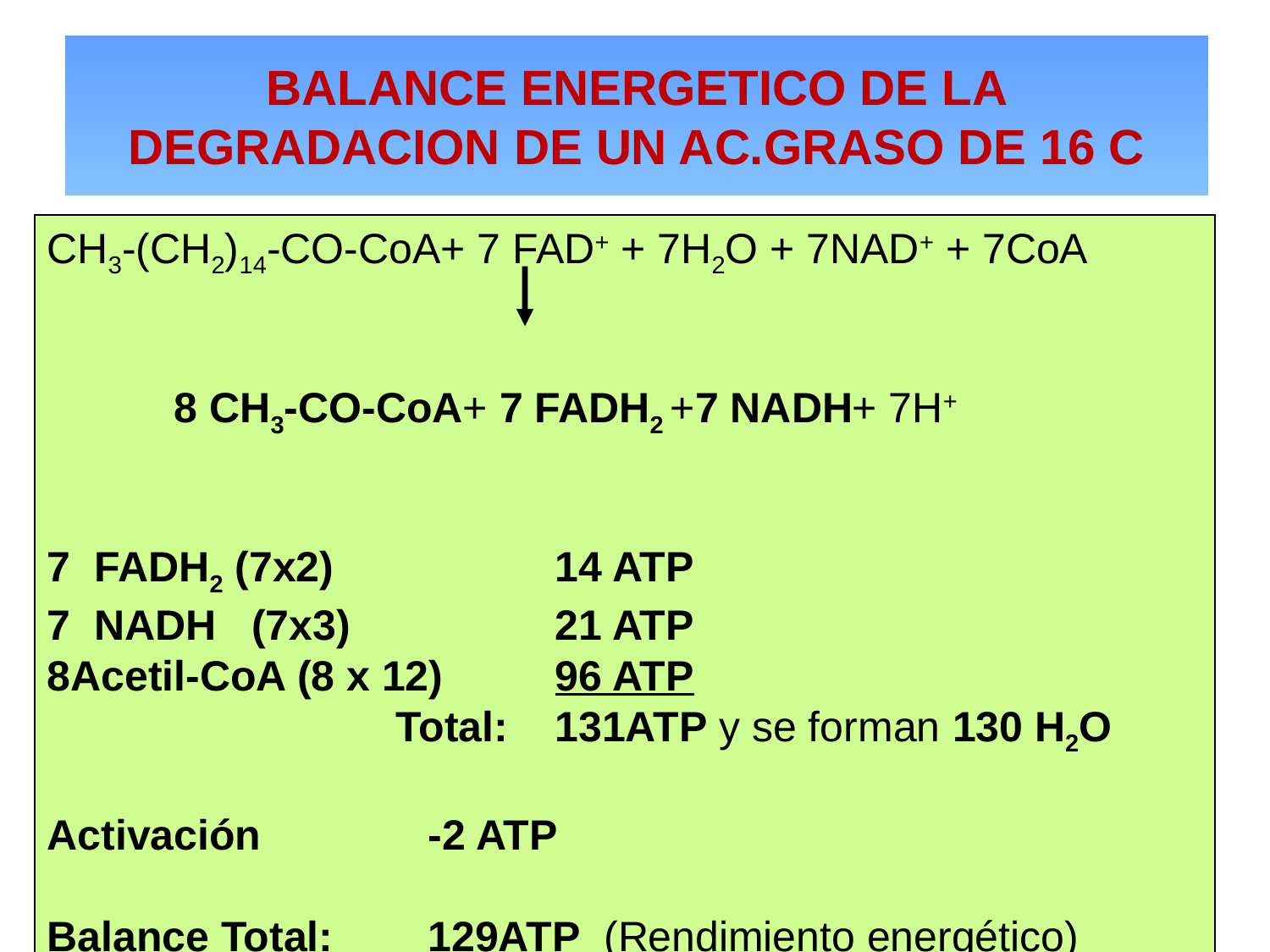

BALANCE ENERGETICO DE LA DEGRADACION DE UN AC.GRASO DE 16 C
CH3-(CH2)14-CO-CoA+ 7 FAD+ + 7H2O + 7NAD+ + 7CoA

	8 CH3-CO-CoA+ 7 FADH2 +7 NADH+ 7H+

7  FADH2 (7x2)		14 ATP
7  NADH   (7x3)		21 ATP
8Acetil-CoA (8 x 12)	96 ATP
		        Total:	131ATP y se forman 130 H2O

Activación		-2 ATP

Balance Total:	129ATP  (Rendimiento energético)